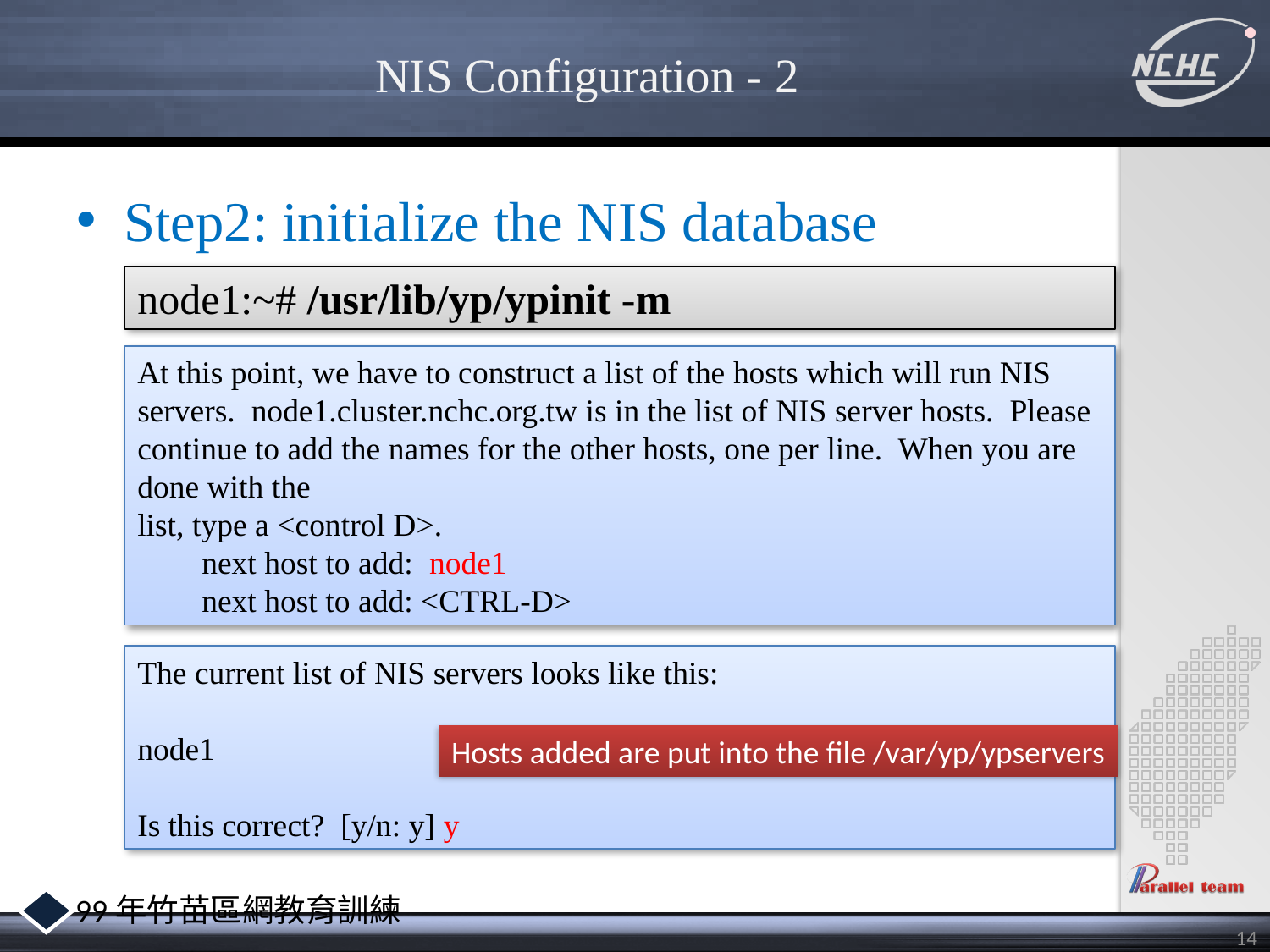

# NIS Configuration - 2
Step2: initialize the NIS database
node1:~# /usr/lib/yp/ypinit -m
At this point, we have to construct a list of the hosts which will run NIS servers.  node1.cluster.nchc.org.tw is in the list of NIS server hosts.  Please continue to add the names for the other hosts, one per line.  When you are done with the
list, type a <control D>.
        next host to add:  node1
        next host to add: <CTRL-D>
The current list of NIS servers looks like this:

node1

Is this correct?  [y/n: y] y
Hosts added are put into the file /var/yp/ypservers
14